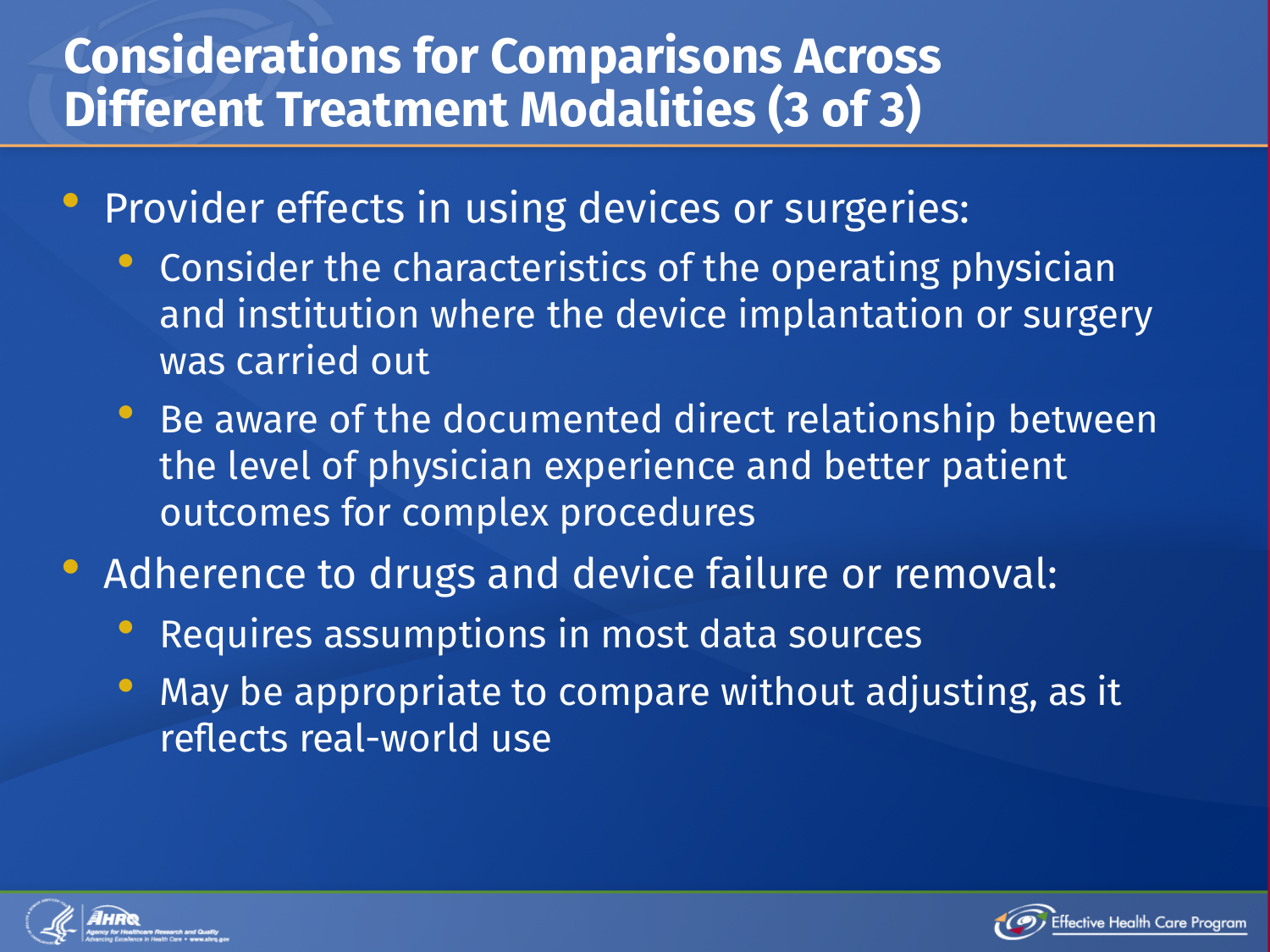

# Considerations for Comparisons Across Different Treatment Modalities (3 of 3)
Provider effects in using devices or surgeries:
Consider the characteristics of the operating physician and institution where the device implantation or surgery was carried out
Be aware of the documented direct relationship between the level of physician experience and better patient outcomes for complex procedures
Adherence to drugs and device failure or removal:
Requires assumptions in most data sources
May be appropriate to compare without adjusting, as it reflects real-world use